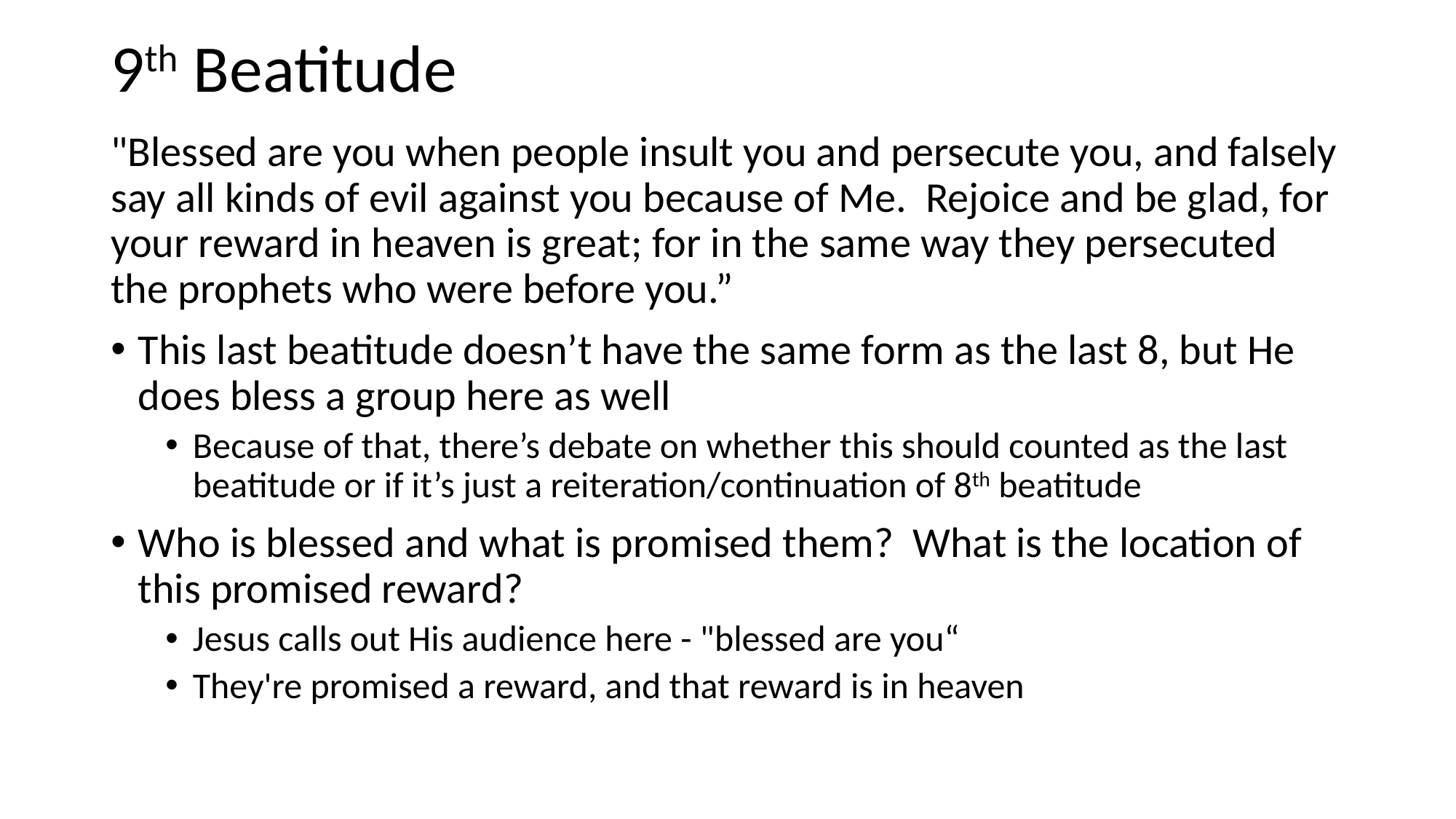

# 9th Beatitude
"Blessed are you when people insult you and persecute you, and falsely say all kinds of evil against you because of Me.  Rejoice and be glad, for your reward in heaven is great; for in the same way they persecuted the prophets who were before you.”
This last beatitude doesn’t have the same form as the last 8, but He does bless a group here as well
Because of that, there’s debate on whether this should counted as the last beatitude or if it’s just a reiteration/continuation of 8th beatitude
Who is blessed and what is promised them?  What is the location of this promised reward?
Jesus calls out His audience here - "blessed are you“
They're promised a reward, and that reward is in heaven